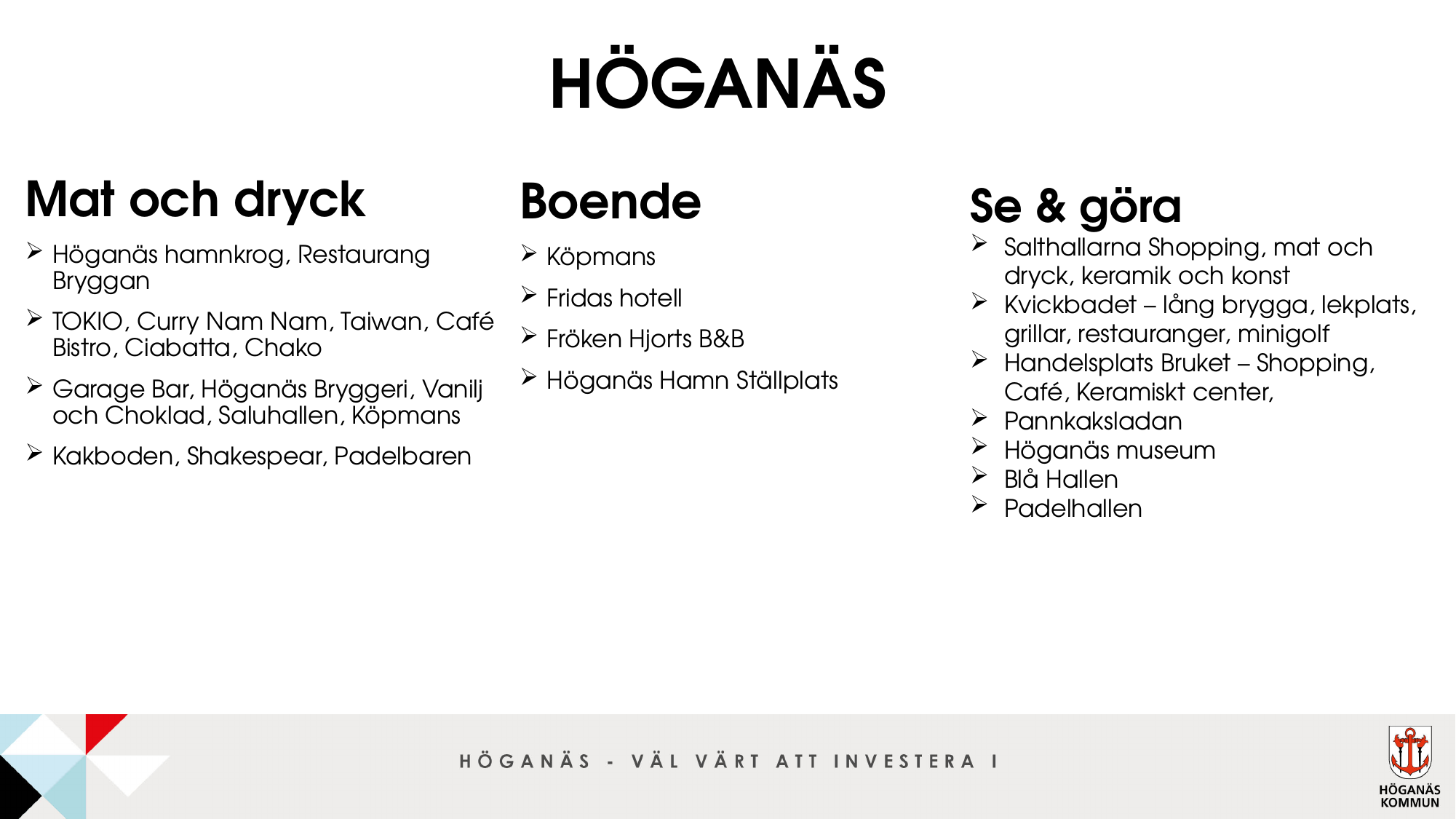

# Höganäs
Mat och dryck
Höganäs hamnkrog, Restaurang Bryggan
TOKIO, Curry Nam Nam, Taiwan, Café Bistro, Ciabatta, Chako
Garage Bar, Höganäs Bryggeri, Vanilj och Choklad, Saluhallen, Köpmans
Kakboden, Shakespear, Padelbaren

Boende
Köpmans
Fridas hotell
Fröken Hjorts B&B
Höganäs Hamn Ställplats
Se & göra
Salthallarna Shopping, mat och dryck, keramik och konst
Kvickbadet – lång brygga, lekplats, grillar, restauranger, minigolf
Handelsplats Bruket – Shopping, Café, Keramiskt center,
Pannkaksladan
Höganäs museum
Blå Hallen
Padelhallen